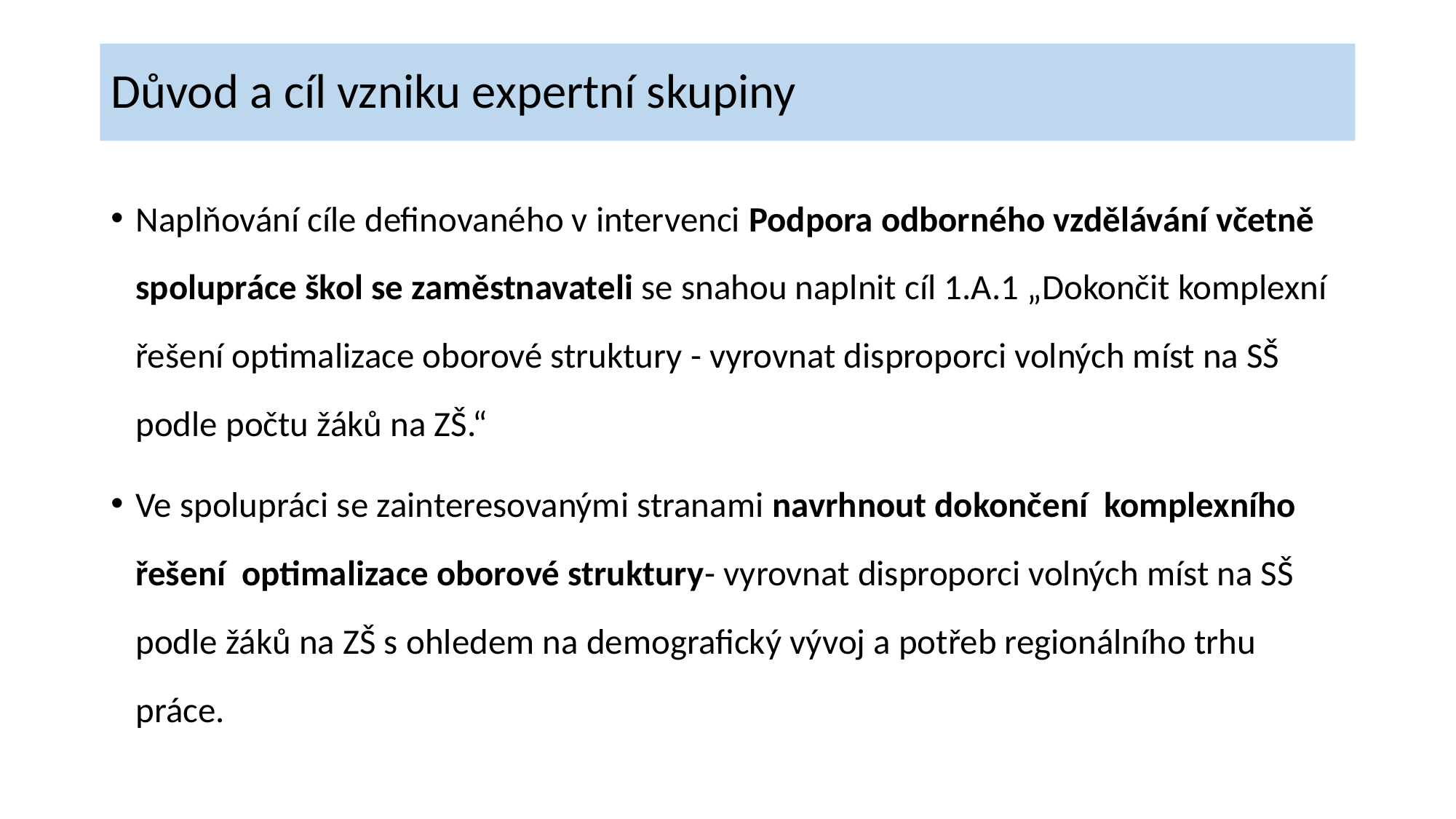

# Důvod a cíl vzniku expertní skupiny
Naplňování cíle definovaného v intervenci Podpora odborného vzdělávání včetně spolupráce škol se zaměstnavateli se snahou naplnit cíl 1.A.1 „Dokončit komplexní řešení optimalizace oborové struktury - vyrovnat disproporci volných míst na SŠ podle počtu žáků na ZŠ.“
Ve spolupráci se zainteresovanými stranami navrhnout dokončení  komplexního řešení  optimalizace oborové struktury- vyrovnat disproporci volných míst na SŠ podle žáků na ZŠ s ohledem na demografický vývoj a potřeb regionálního trhu práce.